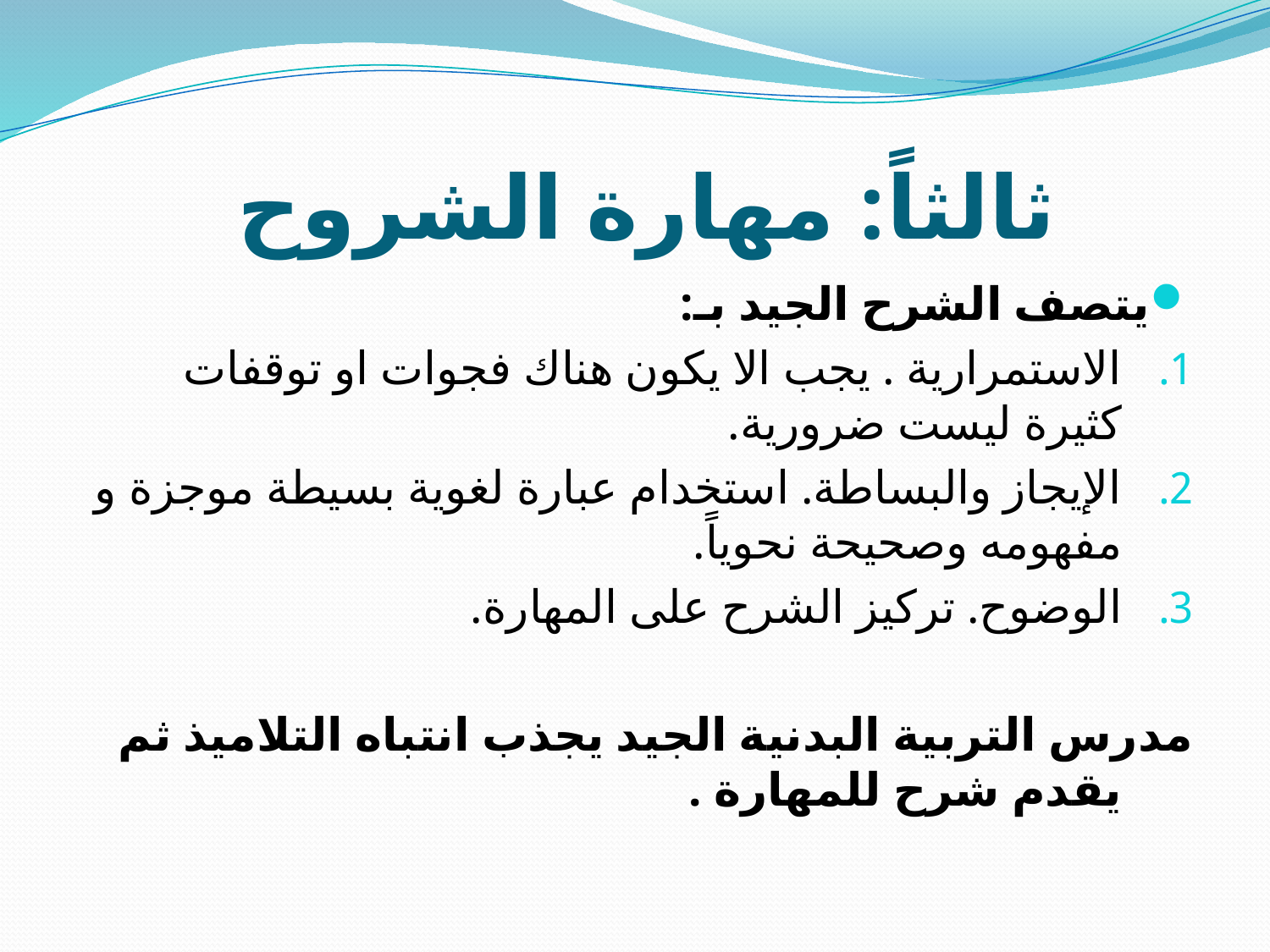

# ثالثاً: مهارة الشروح
يتصف الشرح الجيد بـ:
الاستمرارية . يجب الا يكون هناك فجوات او توقفات كثيرة ليست ضرورية.
الإيجاز والبساطة. استخدام عبارة لغوية بسيطة موجزة و مفهومه وصحيحة نحوياً.
الوضوح. تركيز الشرح على المهارة.

مدرس التربية البدنية الجيد يجذب انتباه التلاميذ ثم يقدم شرح للمهارة .